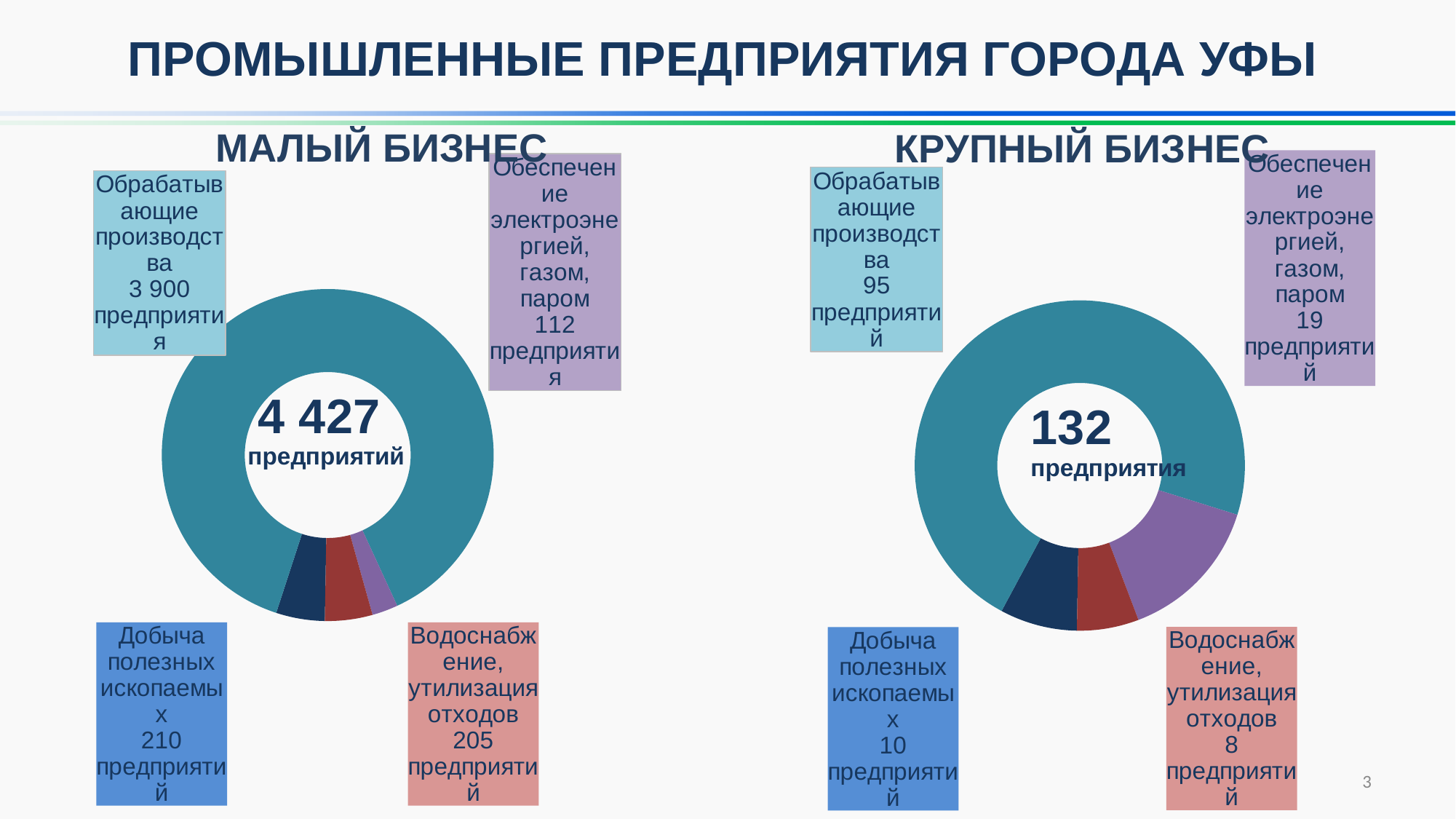

ПРОМЫШЛЕННЫЕ ПРЕДПРИЯТИЯ ГОРОДА УФЫ

### Chart

| Category | Продажи |
|---|---|
| Добыча полезных ископаемых
10 предприятий | 10.0 |
| Обрабатывающие производства
95 предприятий | 95.0 |
| Обеспечение электроэнергией, газом, паром
19 предприятий | 19.0 |
| Водоснабжение, утилизация отходов
8 предприятий | 8.0 |

### Chart

| Category | Продажи |
|---|---|
| Добыча полезных ископаемых
210 предприятий | 210.0 |
| Обрабатывающие производства
3 900 предприятия | 3900.0 |
| Обеспечение электроэнергией, газом, паром
112 предприятия | 112.0 |
| Водоснабжение, утилизация отходов
205 предприятий | 205.0 |
МАЛЫЙ БИЗНЕС
3